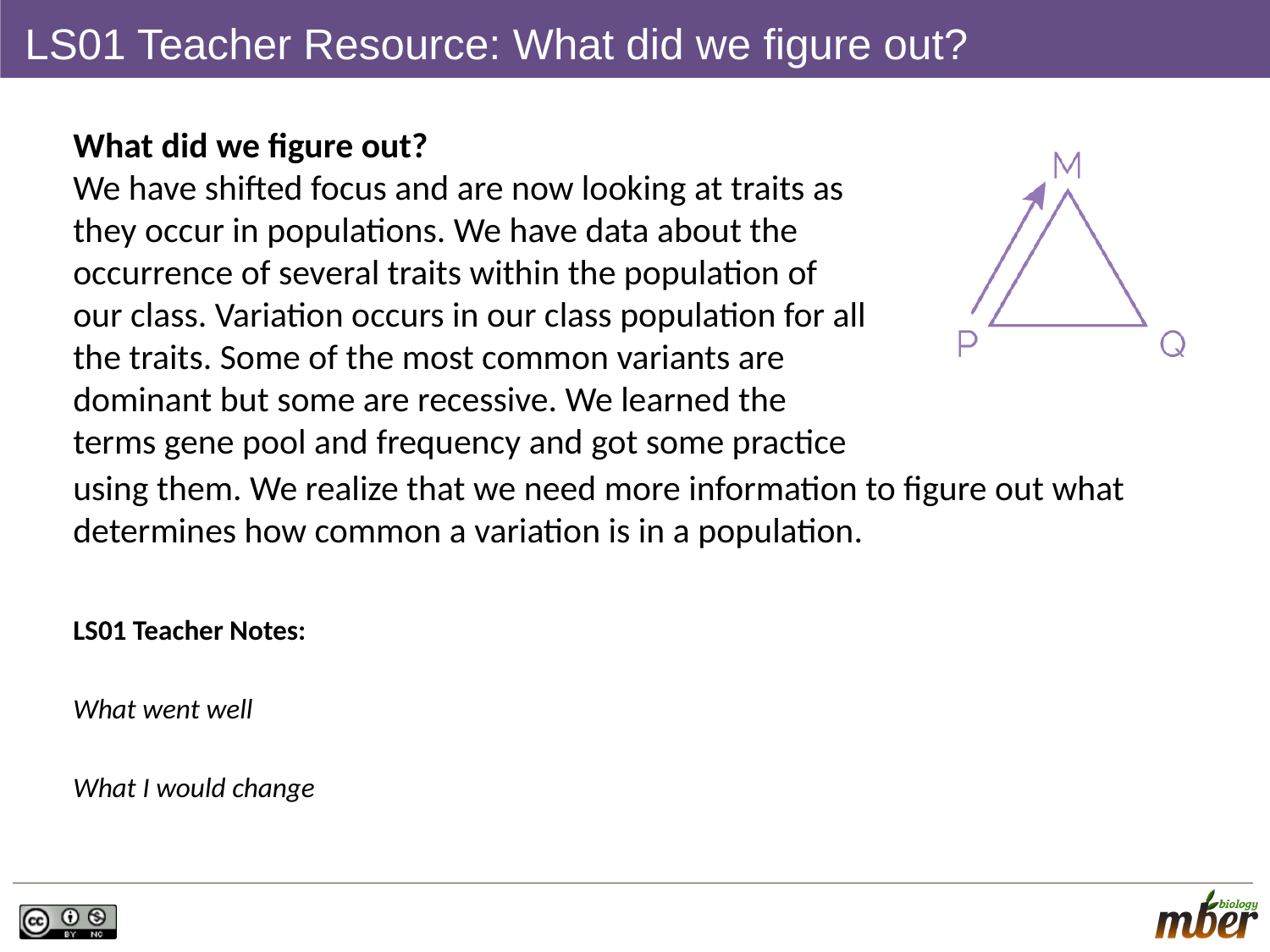

# LS01 Teacher Resource: What did we figure out?
What did we figure out?
We have shifted focus and are now looking at traits as they occur in populations. We have data about the occurrence of several traits within the population of our class. Variation occurs in our class population for all the traits. Some of the most common variants are dominant but some are recessive. We learned the terms gene pool and frequency and got some practice
using them. We realize that we need more information to figure out what determines how common a variation is in a population.

LS01 Teacher Notes:

What went well

What I would change